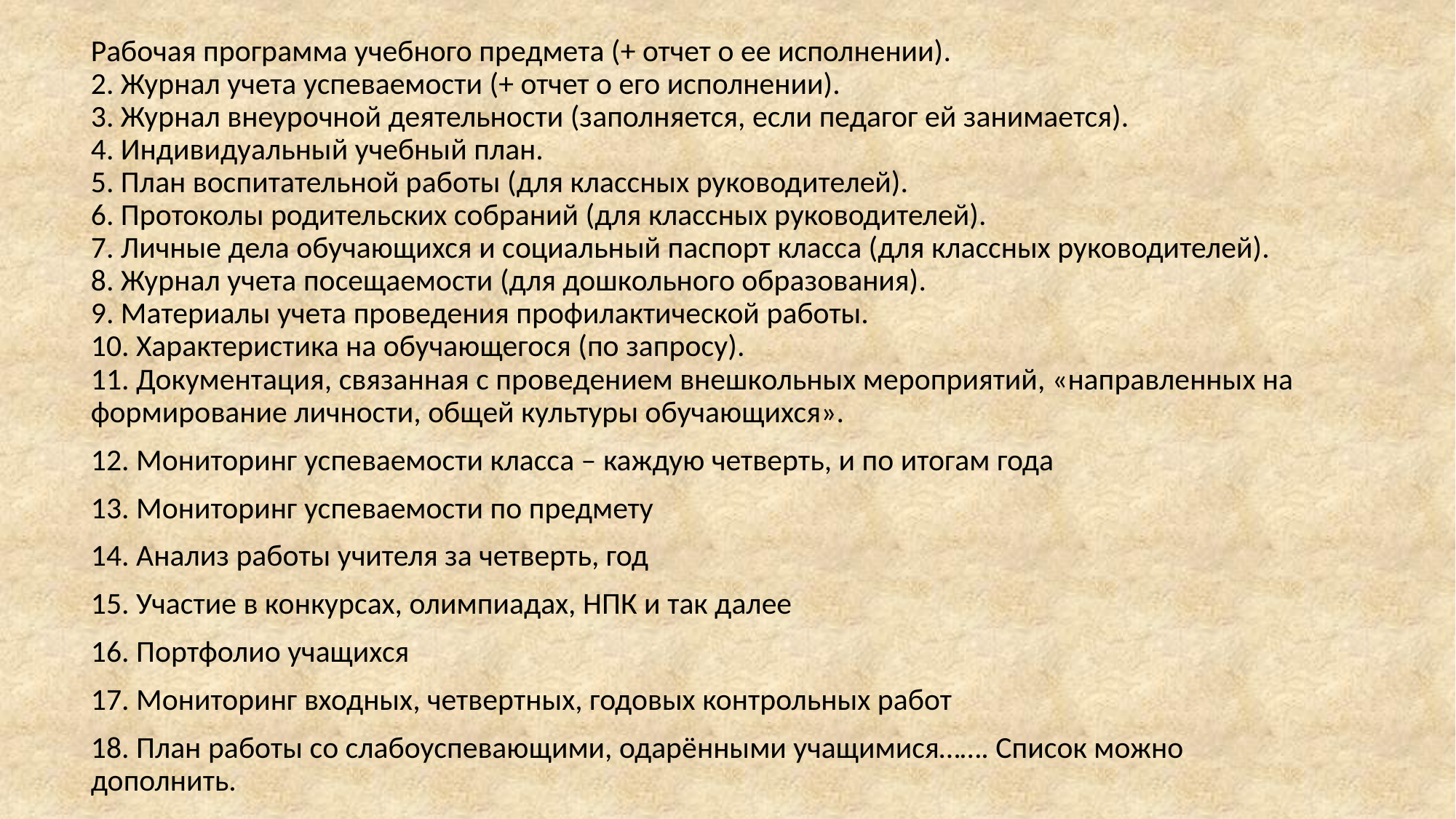

Рабочая программа учебного предмета (+ отчет о ее исполнении).
2. Журнал учета успеваемости (+ отчет о его исполнении).
3. Журнал внеурочной деятельности (заполняется, если педагог ей занимается).
4. Индивидуальный учебный план.
5. План воспитательной работы (для классных руководителей).
6. Протоколы родительских собраний (для классных руководителей).
7. Личные дела обучающихся и социальный паспорт класса (для классных руководителей).
8. Журнал учета посещаемости (для дошкольного образования).
9. Материалы учета проведения профилактической работы.
10. Характеристика на обучающегося (по запросу).
11. Документация, связанная с проведением внешкольных мероприятий, «направленных на формирование личности, общей культуры обучающихся».
12. Мониторинг успеваемости класса – каждую четверть, и по итогам года
13. Мониторинг успеваемости по предмету
14. Анализ работы учителя за четверть, год
15. Участие в конкурсах, олимпиадах, НПК и так далее
16. Портфолио учащихся
17. Мониторинг входных, четвертных, годовых контрольных работ
18. План работы со слабоуспевающими, одарёнными учащимися……. Список можно дополнить.